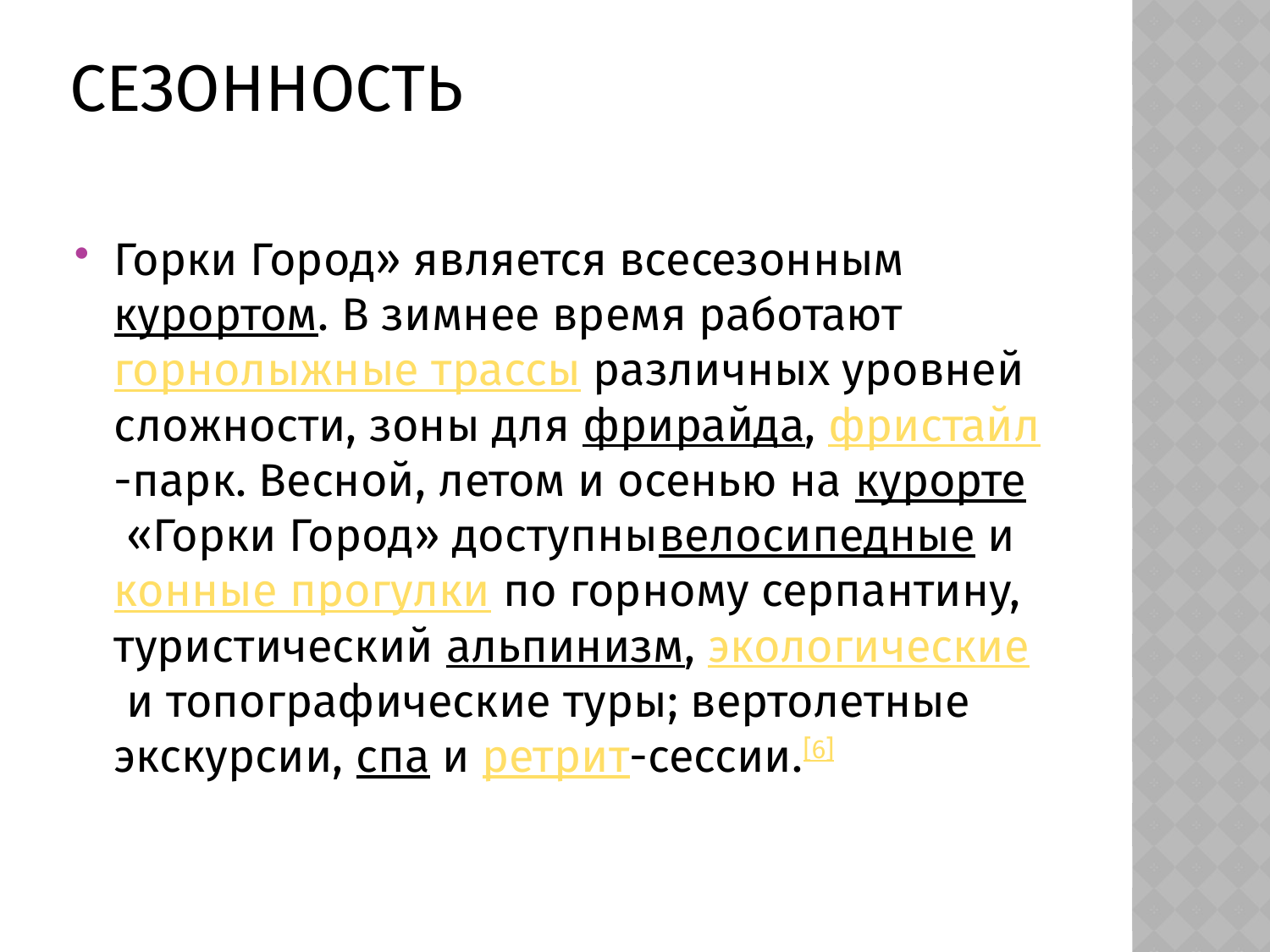

# Сезонность
Горки Город» является всесезонным курортом. В зимнее время работают горнолыжные трассы различных уровней сложности, зоны для фрирайда, фристайл-парк. Весной, летом и осенью на курорте «Горки Город» доступнывелосипедные и конные прогулки по горному серпантину, туристический альпинизм, экологические и топографические туры; вертолетные экскурсии, спа и ретрит-сессии.[6]